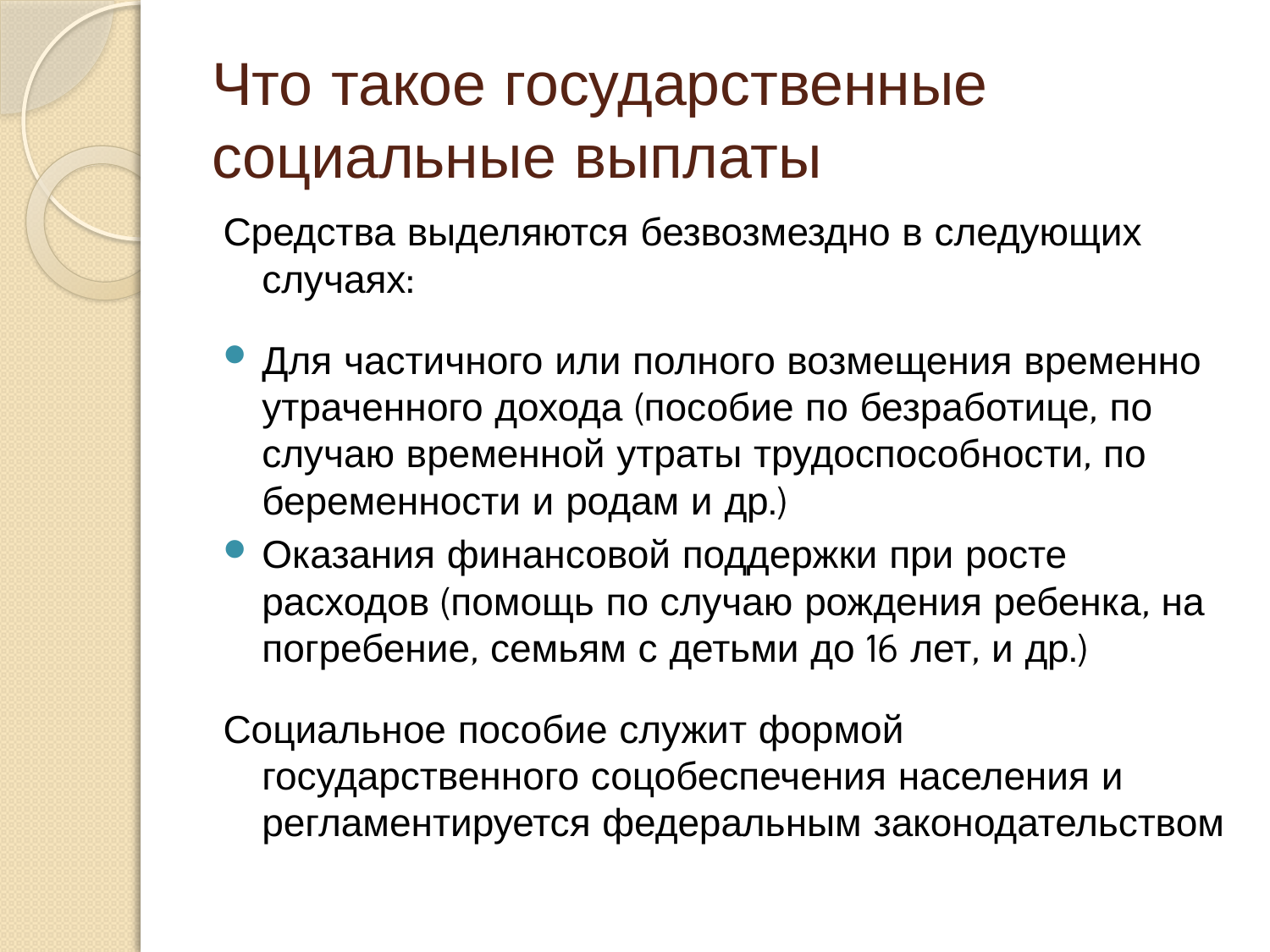

# Что такое государственные социальные выплаты
Средства выделяются безвозмездно в следующих случаях:

Для частичного или полного возмещения временно утраченного дохода (пособие по безработице, по случаю временной утраты трудоспособности, по беременности и родам и др.)
Оказания финансовой поддержки при росте расходов (помощь по случаю рождения ребенка, на погребение, семьям с детьми до 16 лет, и др.)

Социальное пособие служит формой государственного соцобеспечения населения и регламентируется федеральным законодательством